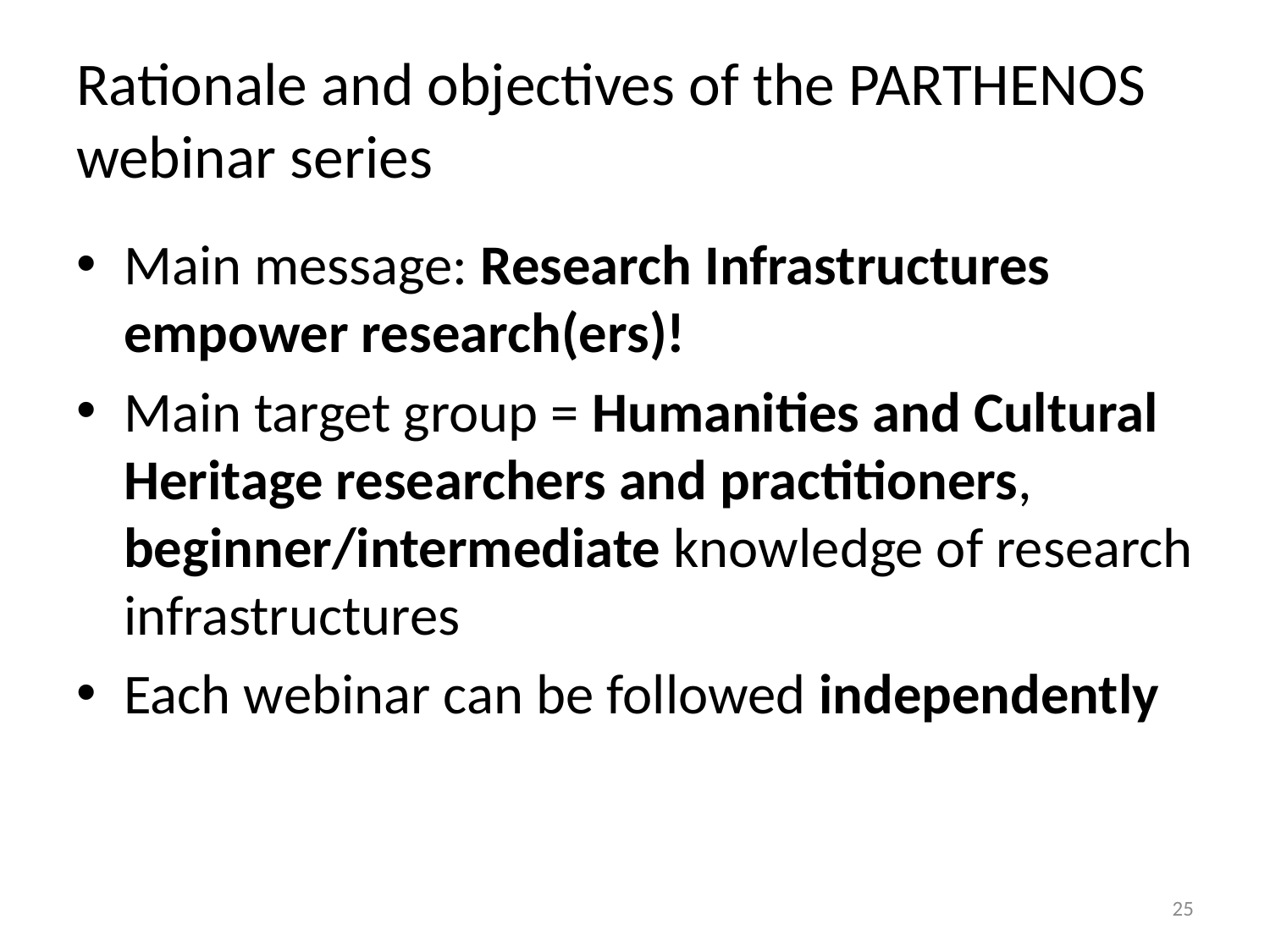

# Rationale and objectives of the PARTHENOS webinar series
Main message: Research Infrastructures empower research(ers)!
Main target group = Humanities and Cultural Heritage researchers and practitioners, beginner/intermediate knowledge of research infrastructures
Each webinar can be followed independently
25